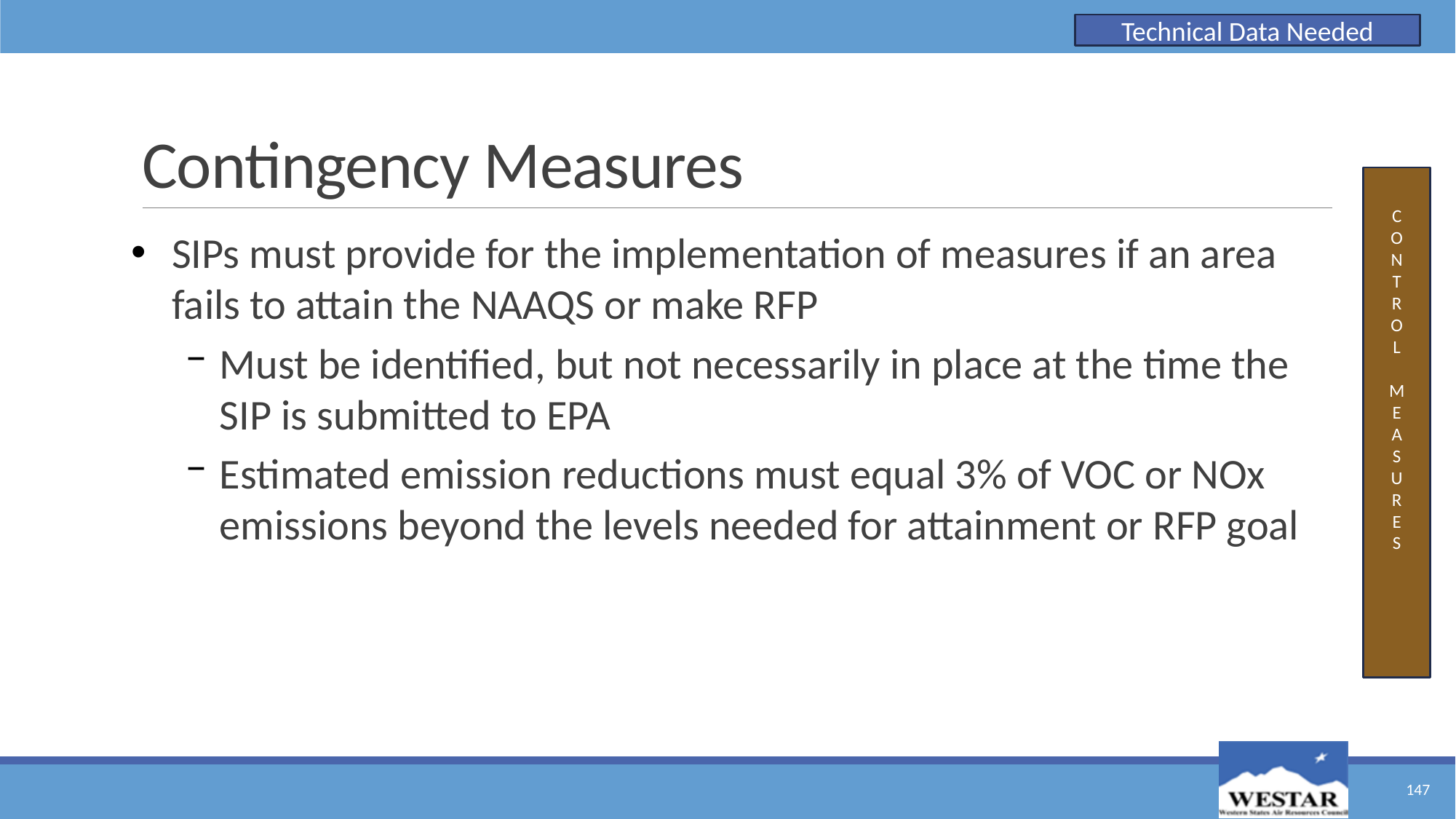

Technical Data Needed
# Contingency Measures
C
O
N
T
R
O
L

M
E
A
S
U
R
E
S

SIPs must provide for the implementation of measures if an area fails to attain the NAAQS or make RFP
Must be identified, but not necessarily in place at the time the SIP is submitted to EPA
Estimated emission reductions must equal 3% of VOC or NOx emissions beyond the levels needed for attainment or RFP goal

147